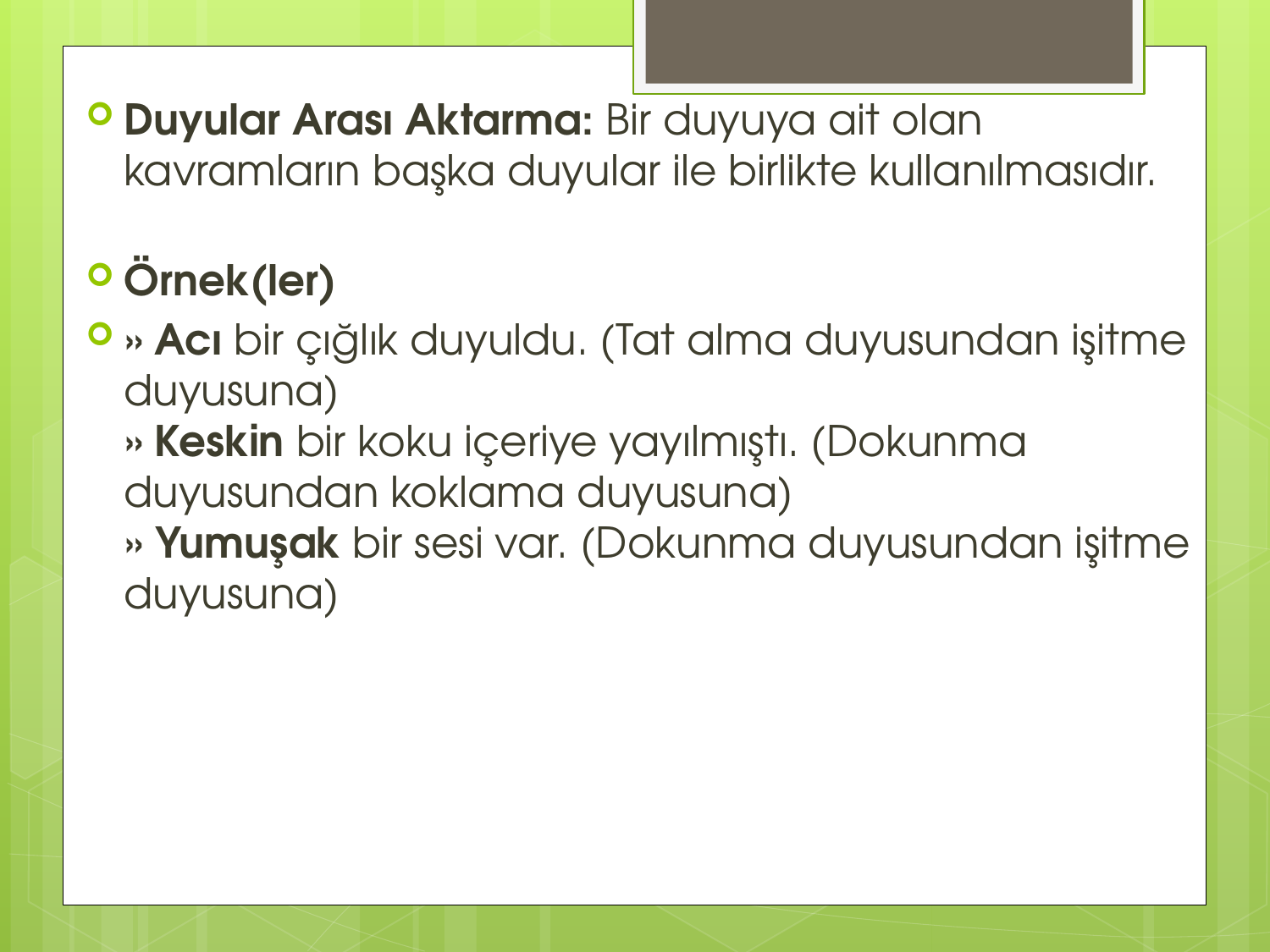

Duyular Arası Aktarma: Bir duyuya ait olan kavramların başka duyular ile birlikte kullanılmasıdır.
Örnek(ler)
» Acı bir çığlık duyuldu. (Tat alma duyusundan işitme duyusuna)
» Keskin bir koku içeriye yayılmıştı. (Dokunma duyusundan koklama duyusuna)
» Yumuşak bir sesi var. (Dokunma duyusundan işitme duyusuna)
#